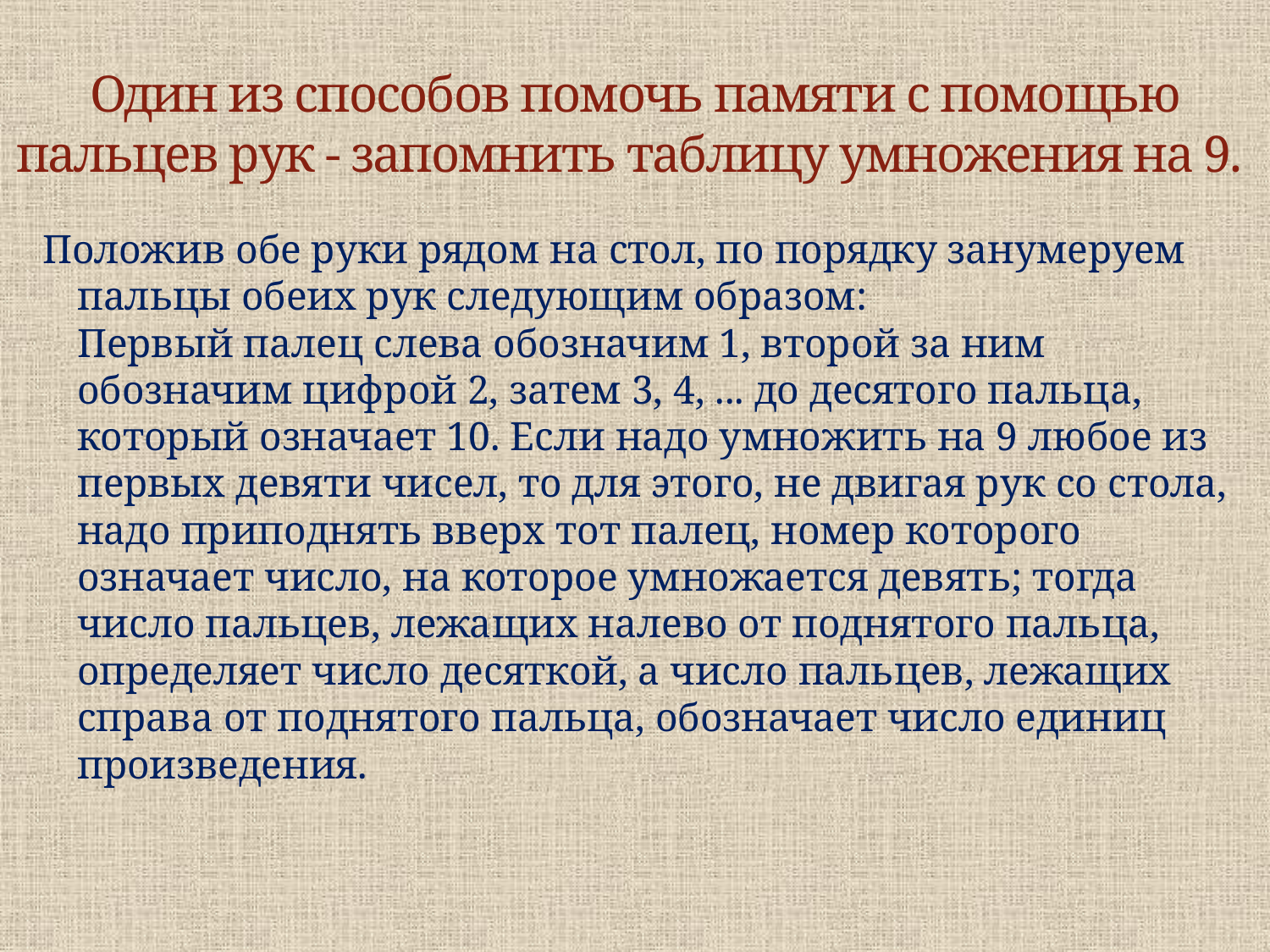

# Один из способов помочь памяти с помощью пальцев рук - запомнить таблицу умножения на 9.
Положив обе руки рядом на стол, по порядку занумеруем пальцы обеих рук следующим образом:
Первый палец слева обозначим 1, второй за ним обозначим цифрой 2, затем 3, 4, ... до десятого пальца, который означает 10. Если надо умножить на 9 любое из первых девяти чисел, то для этого, не двигая рук со стола, надо приподнять вверх тот палец, номер которого означает число, на которое умножается девять; тогда число пальцев, лежащих налево от поднятого пальца, определяет число десяткой, а число пальцев, лежащих справа от поднятого пальца, обозначает число единиц произведения.